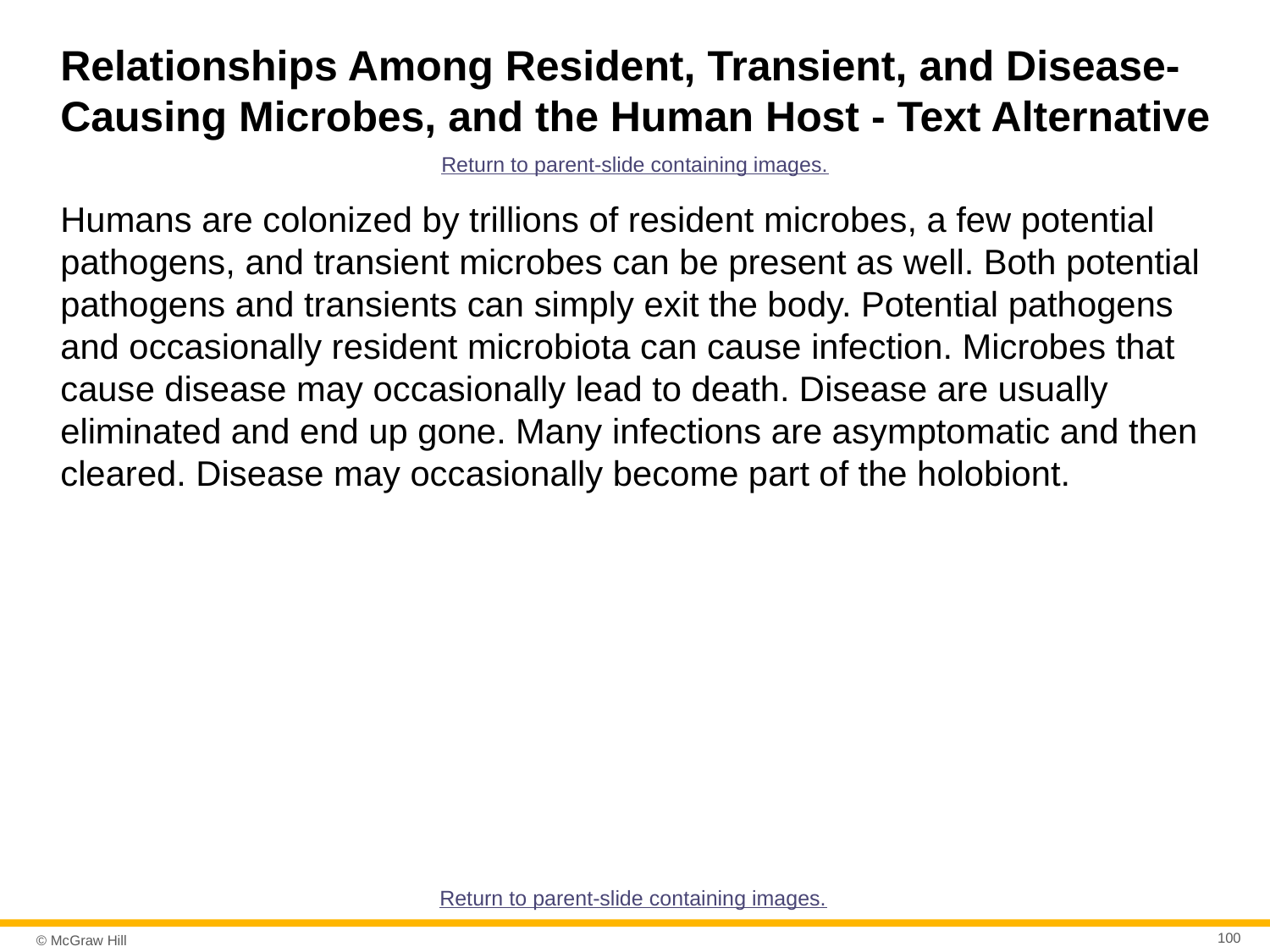

# Relationships Among Resident, Transient, and Disease-Causing Microbes, and the Human Host - Text Alternative
Return to parent-slide containing images.
Humans are colonized by trillions of resident microbes, a few potential pathogens, and transient microbes can be present as well. Both potential pathogens and transients can simply exit the body. Potential pathogens and occasionally resident microbiota can cause infection. Microbes that cause disease may occasionally lead to death. Disease are usually eliminated and end up gone. Many infections are asymptomatic and then cleared. Disease may occasionally become part of the holobiont.
Return to parent-slide containing images.